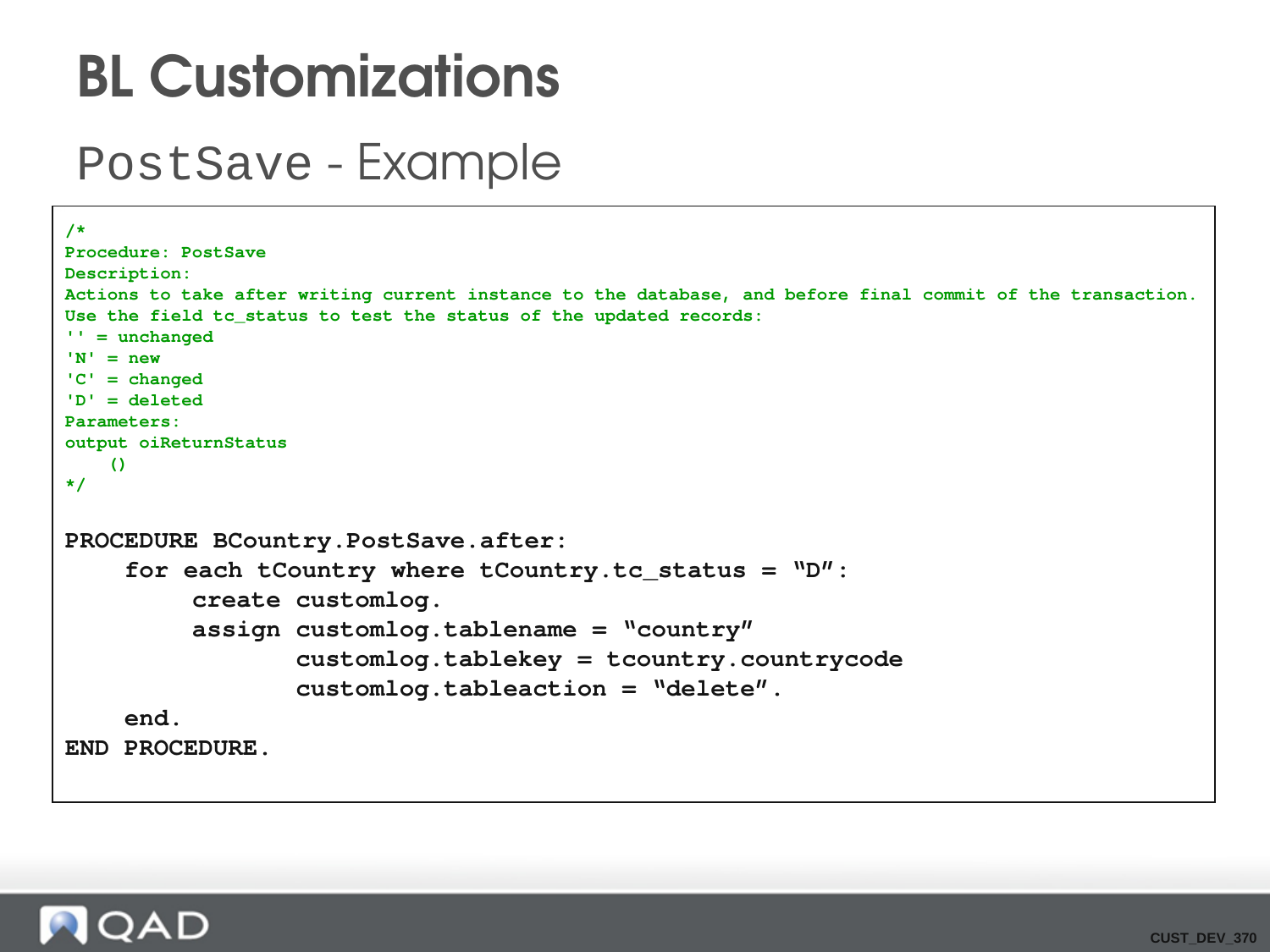

# BL Customizations
PostSave - Example
/*
Procedure: PostSave
Description:
Actions to take after writing current instance to the database, and before final commit of the transaction.
Use the field tc_status to test the status of the updated records:
'' = unchanged
'N' = new
'C' = changed
'D' = deleted
Parameters:
output oiReturnStatus
    ()
*/

PROCEDURE BCountry.PostSave.after:
    for each tCountry where tCountry.tc_status = “D”:
	create customlog.
	assign customlog.tablename = “country”
 	       customlog.tablekey = tcountry.countrycode
	       customlog.tableaction = “delete”.
    end.
END PROCEDURE.

CUST_DEV_370